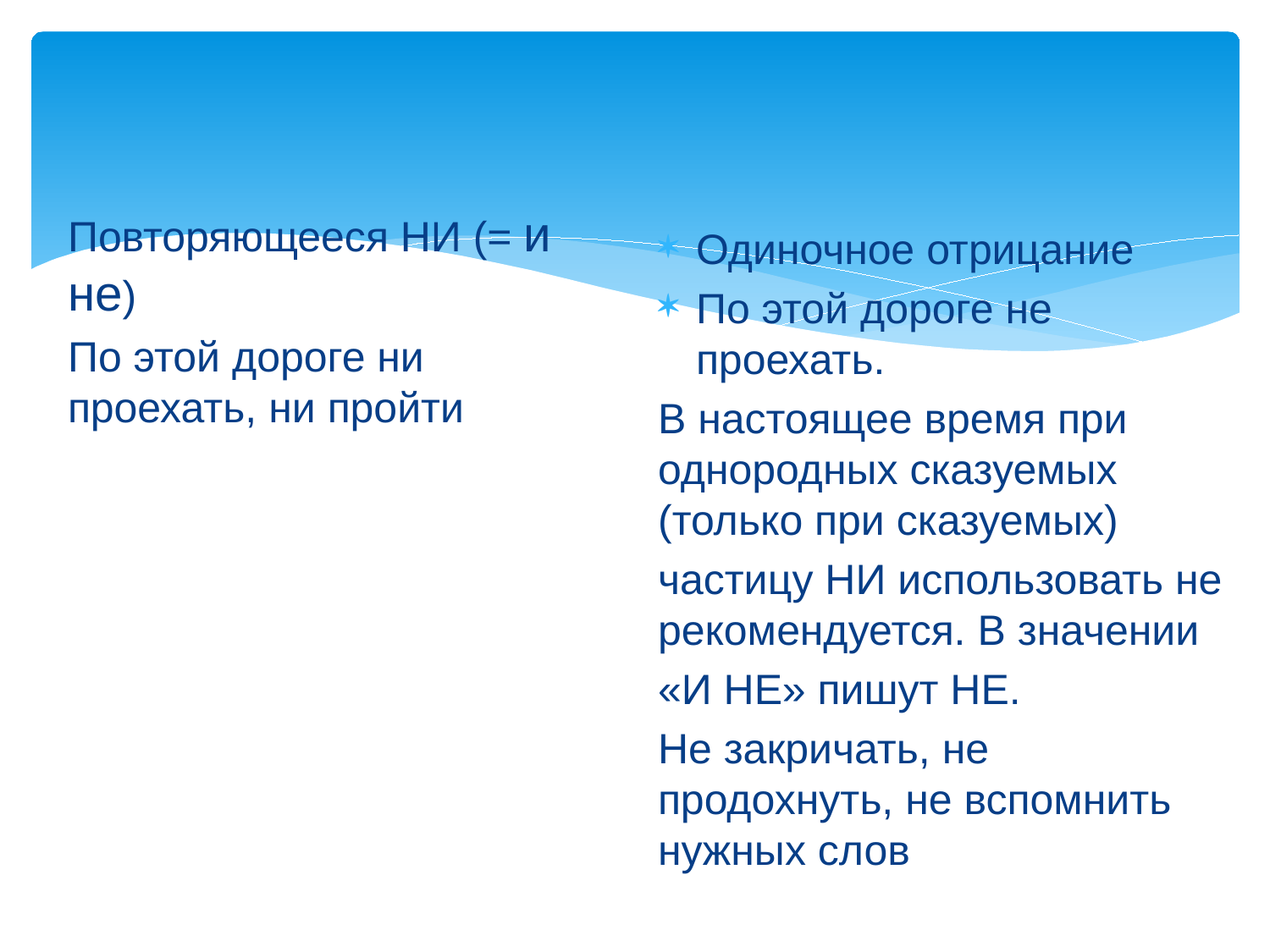

#
Повторяющееся НИ (= и не)
По этой дороге ни проехать, ни пройти
Одиночное отрицание
По этой дороге не проехать.
В настоящее время при однородных сказуемых (только при сказуемых)
частицу НИ использовать не рекомендуется. В значении
«И НЕ» пишут НЕ.
Не закричать, не продохнуть, не вспомнить нужных слов